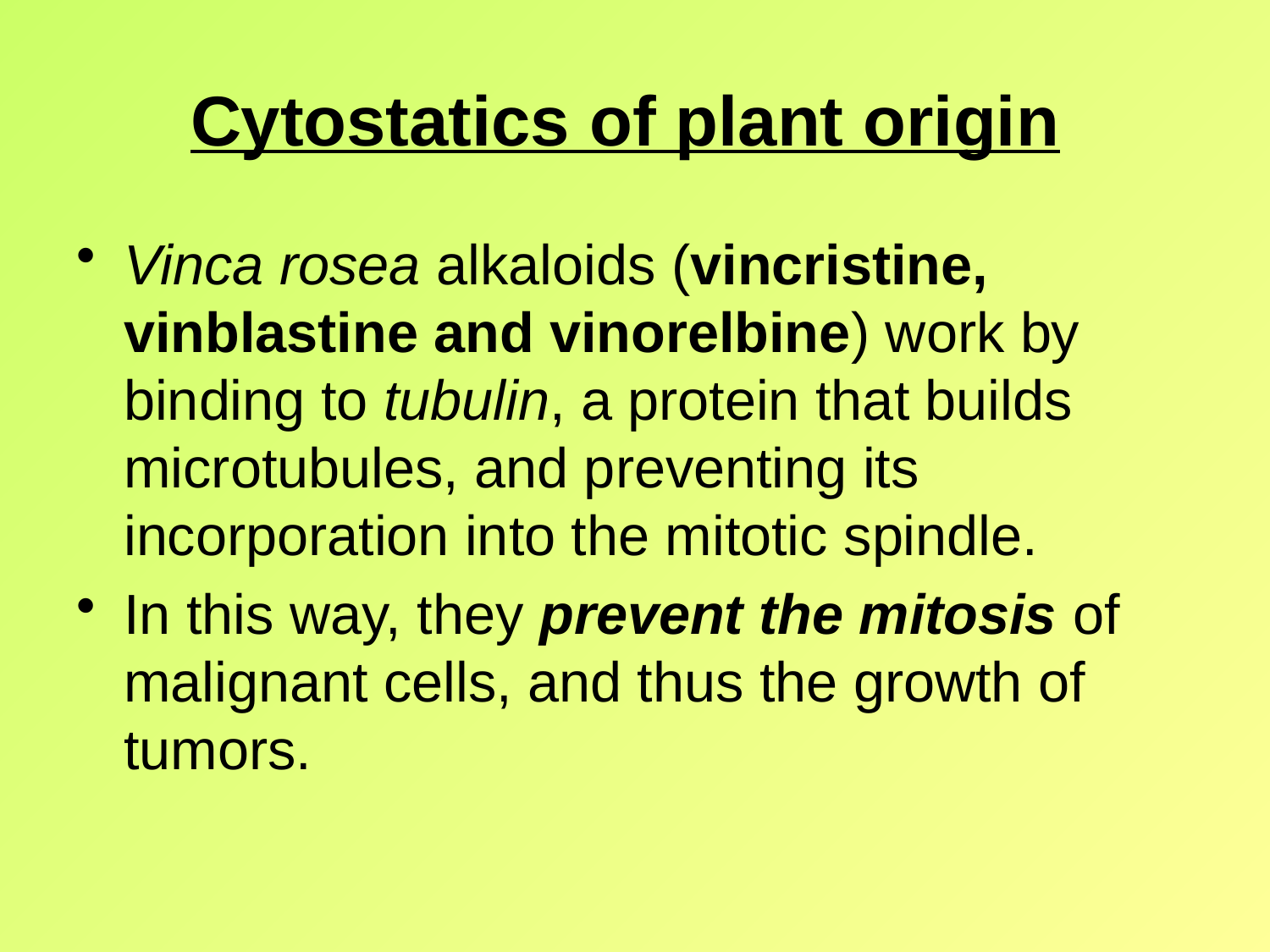

# Cytostatics of plant origin
Vinca rosea alkaloids (vincristine, vinblastine and vinorelbine) work by binding to tubulin, a protein that builds microtubules, and preventing its incorporation into the mitotic spindle.
In this way, they prevent the mitosis of malignant cells, and thus the growth of tumors.